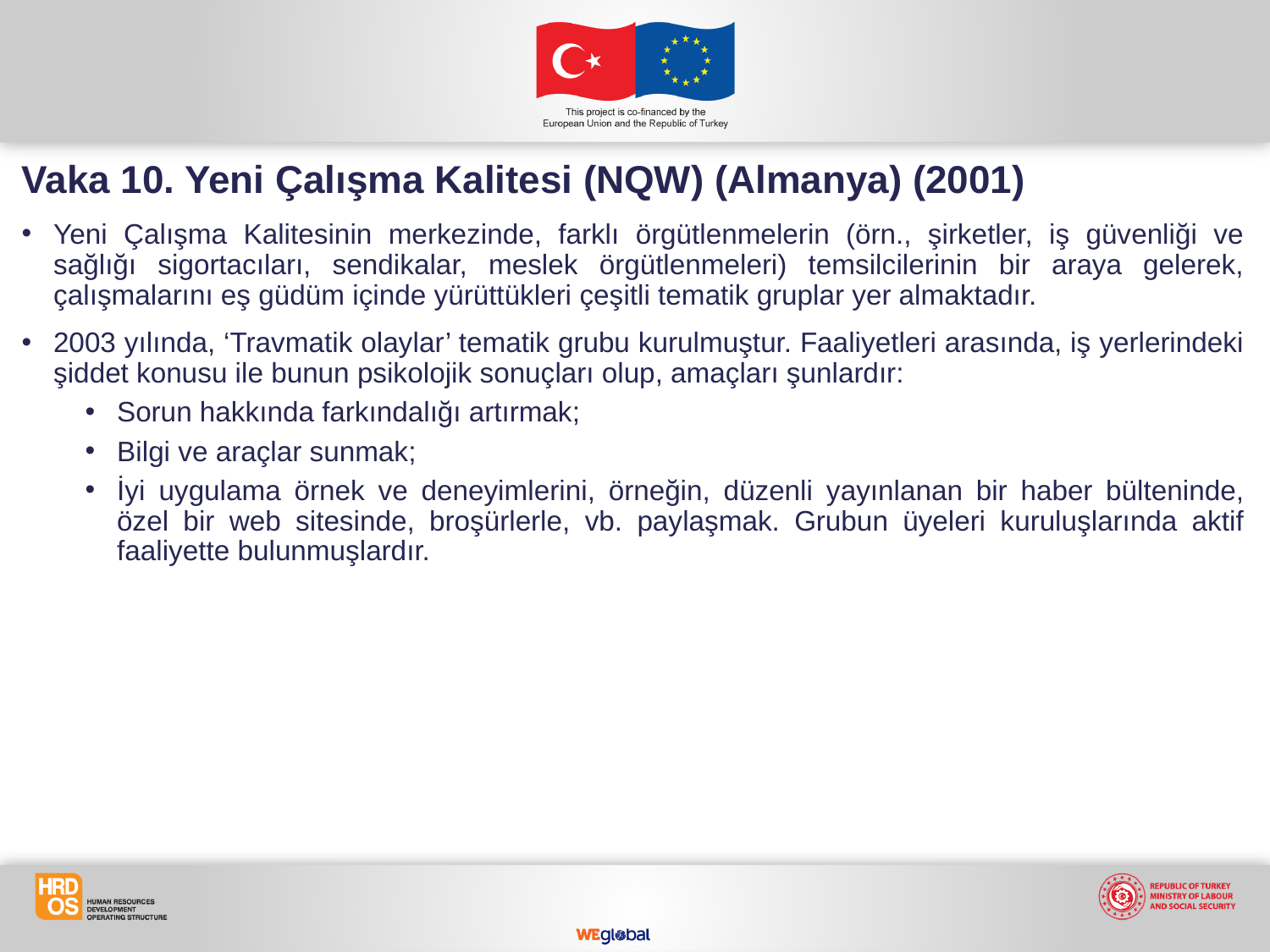

Vaka 10. Yeni Çalışma Kalitesi (NQW) (Almanya) (2001)
Yeni Çalışma Kalitesinin merkezinde, farklı örgütlenmelerin (örn., şirketler, iş güvenliği ve sağlığı sigortacıları, sendikalar, meslek örgütlenmeleri) temsilcilerinin bir araya gelerek, çalışmalarını eş güdüm içinde yürüttükleri çeşitli tematik gruplar yer almaktadır.
2003 yılında, ‘Travmatik olaylar’ tematik grubu kurulmuştur. Faaliyetleri arasında, iş yerlerindeki şiddet konusu ile bunun psikolojik sonuçları olup, amaçları şunlardır:
Sorun hakkında farkındalığı artırmak;
Bilgi ve araçlar sunmak;
İyi uygulama örnek ve deneyimlerini, örneğin, düzenli yayınlanan bir haber bülteninde, özel bir web sitesinde, broşürlerle, vb. paylaşmak. Grubun üyeleri kuruluşlarında aktif faaliyette bulunmuşlardır.